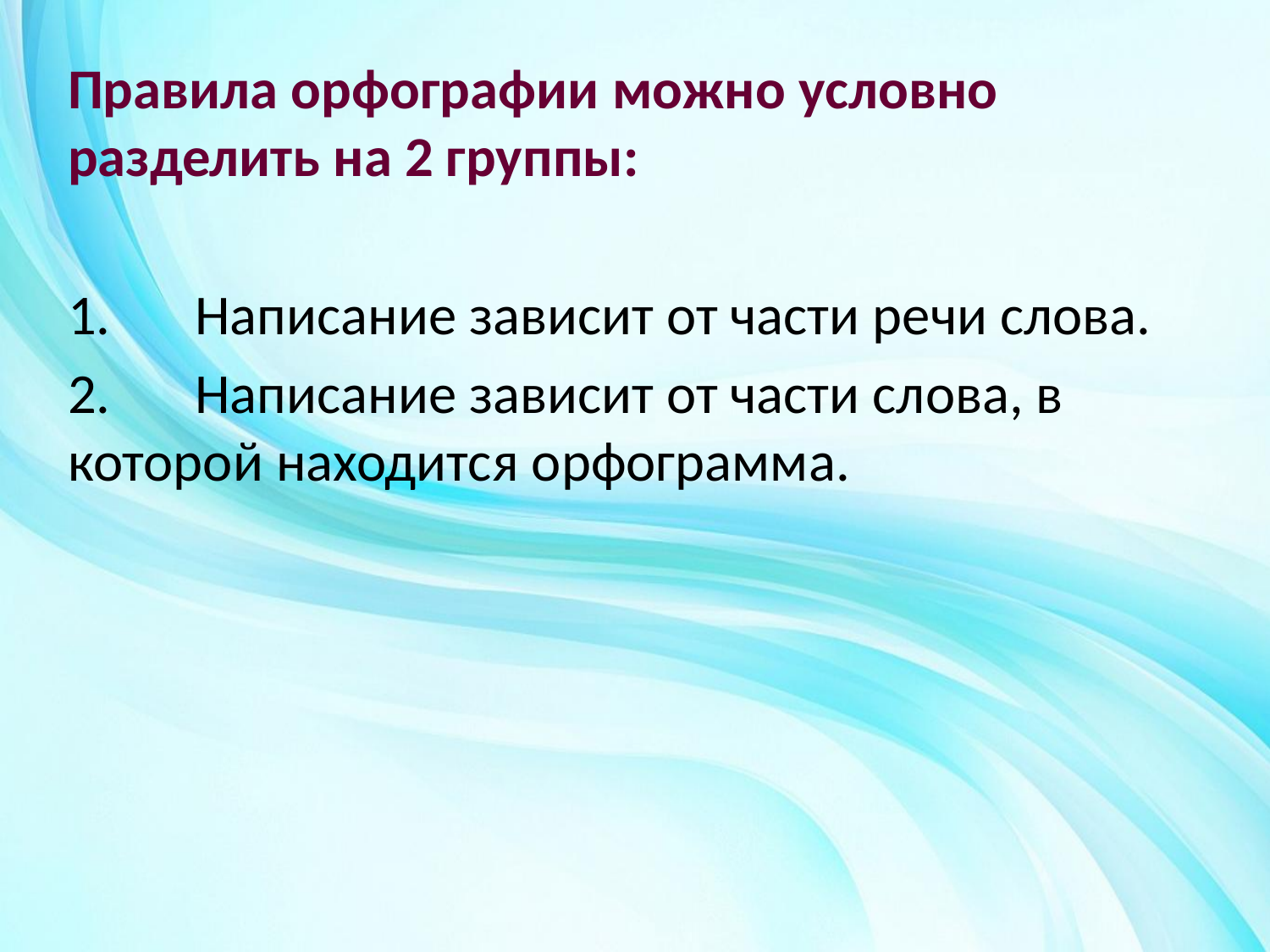

Правила орфографии можно условно разделить на 2 группы:

1.	Написание зависит от части речи слова.
2.	Написание зависит от части слова, в которой находится орфограмма.